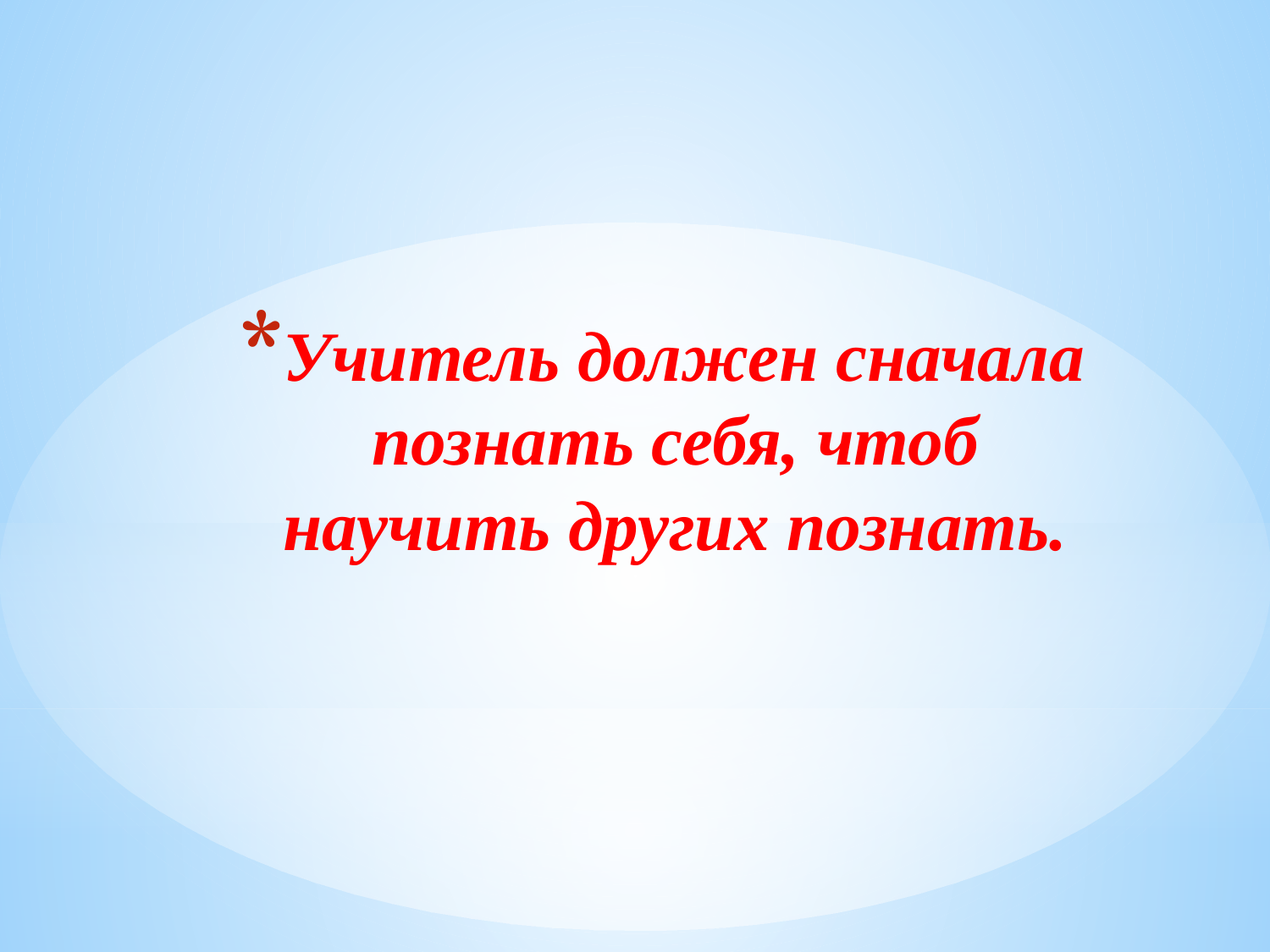

Учитель должен сначала познать себя, чтоб научить других познать.